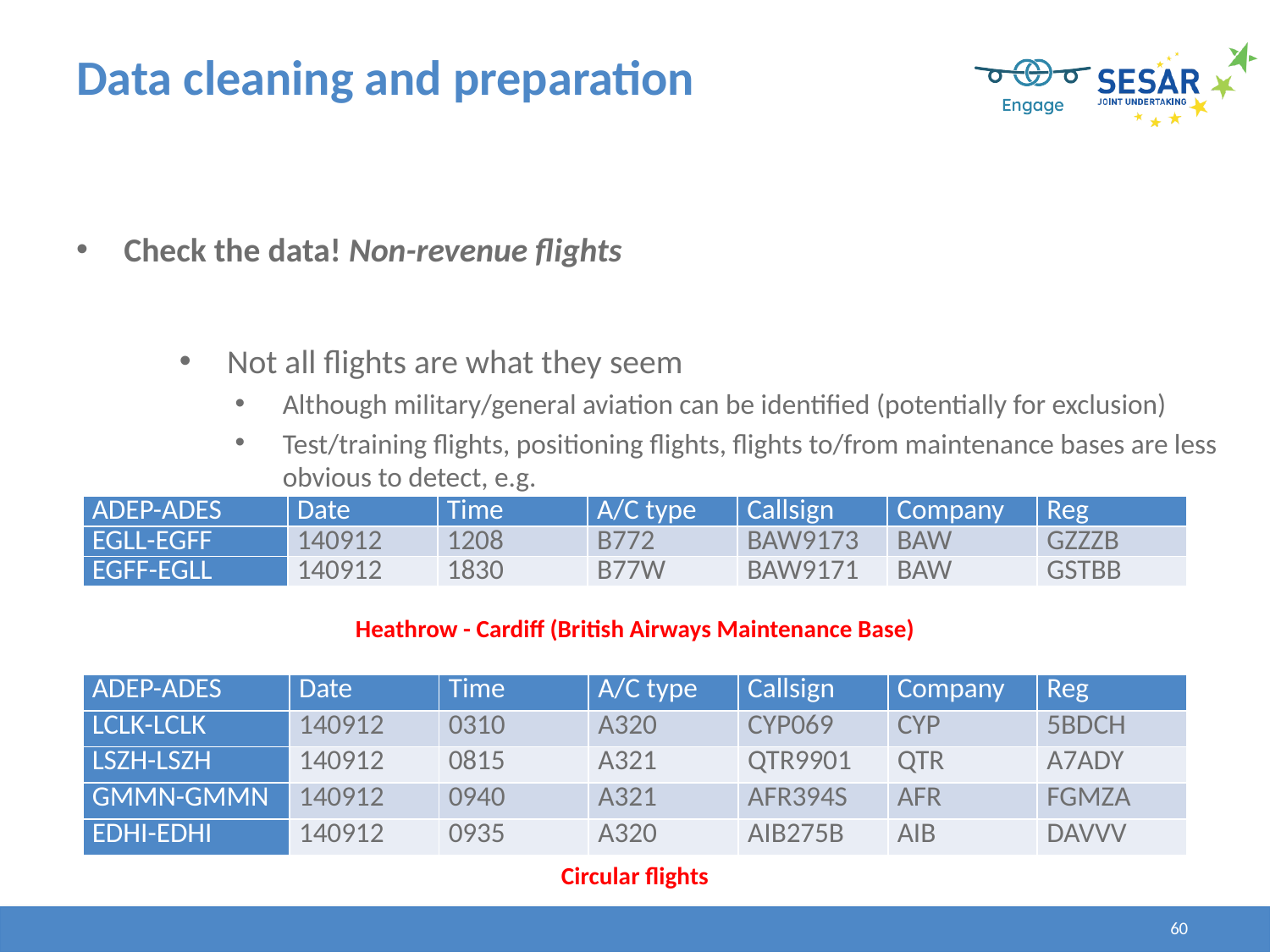

# Data cleaning and preparation
Check the data! Non-revenue flights

Not all flights are what they seem
Although military/general aviation can be identified (potentially for exclusion)
Test/training flights, positioning flights, flights to/from maintenance bases are less obvious to detect, e.g.

| ADEP-ADES | Date | Time | A/C type | Callsign | Company | Reg |
| --- | --- | --- | --- | --- | --- | --- |
| EGLL-EGFF | 140912 | 1208 | B772 | BAW9173 | BAW | GZZZB |
| EGFF-EGLL | 140912 | 1830 | B77W | BAW9171 | BAW | GSTBB |
Heathrow - Cardiff (British Airways Maintenance Base)
| ADEP-ADES | Date | Time | A/C type | Callsign | Company | Reg |
| --- | --- | --- | --- | --- | --- | --- |
| LCLK-LCLK | 140912 | 0310 | A320 | CYP069 | CYP | 5BDCH |
| LSZH-LSZH | 140912 | 0815 | A321 | QTR9901 | QTR | A7ADY |
| GMMN-GMMN | 140912 | 0940 | A321 | AFR394S | AFR | FGMZA |
| EDHI-EDHI | 140912 | 0935 | A320 | AIB275B | AIB | DAVVV |
Circular flights

60